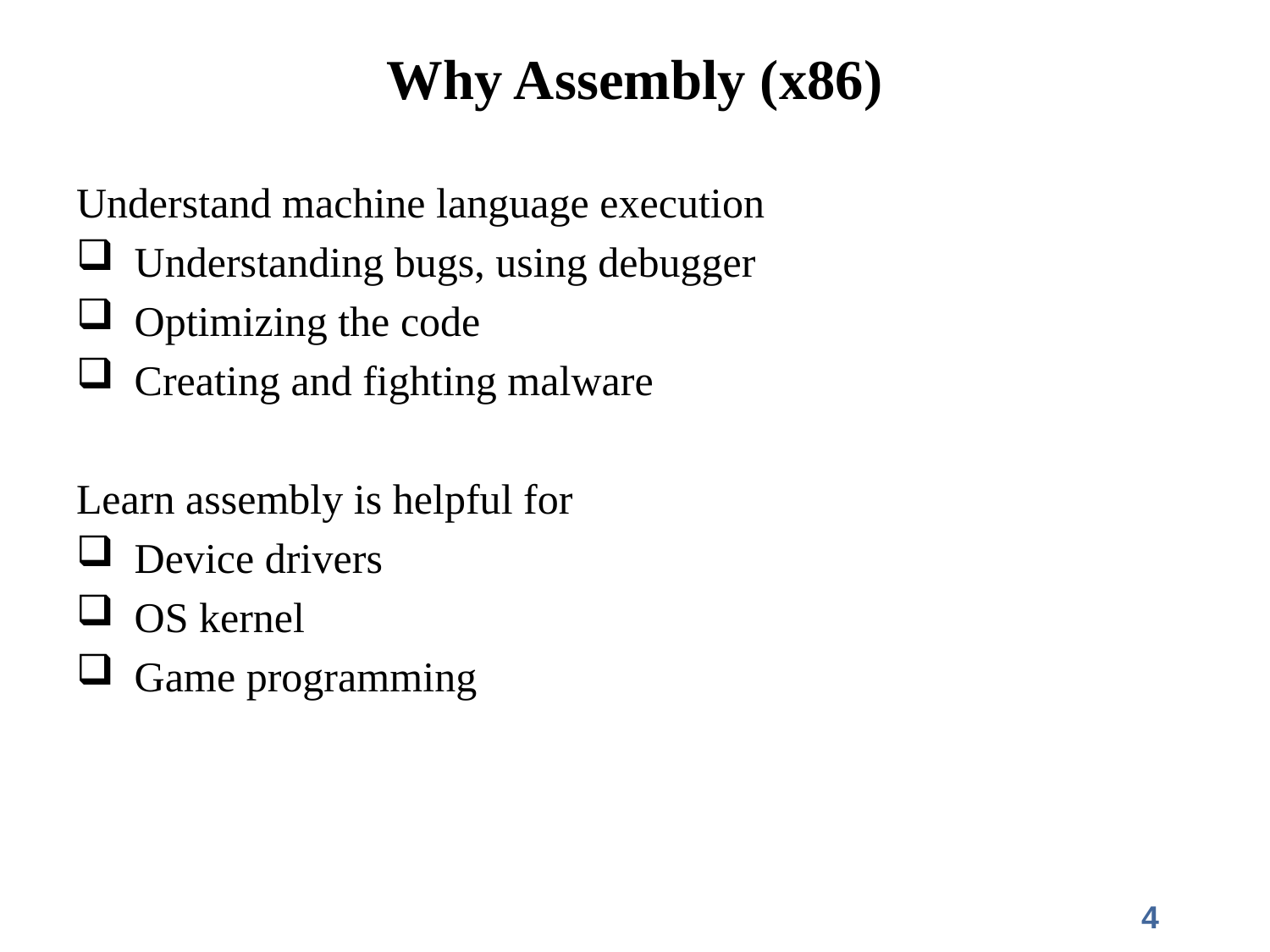

# Why Assembly (x86)
Understand machine language execution
 Understanding bugs, using debugger
 Optimizing the code
 Creating and fighting malware

Learn assembly is helpful for
 Device drivers
 OS kernel
 Game programming